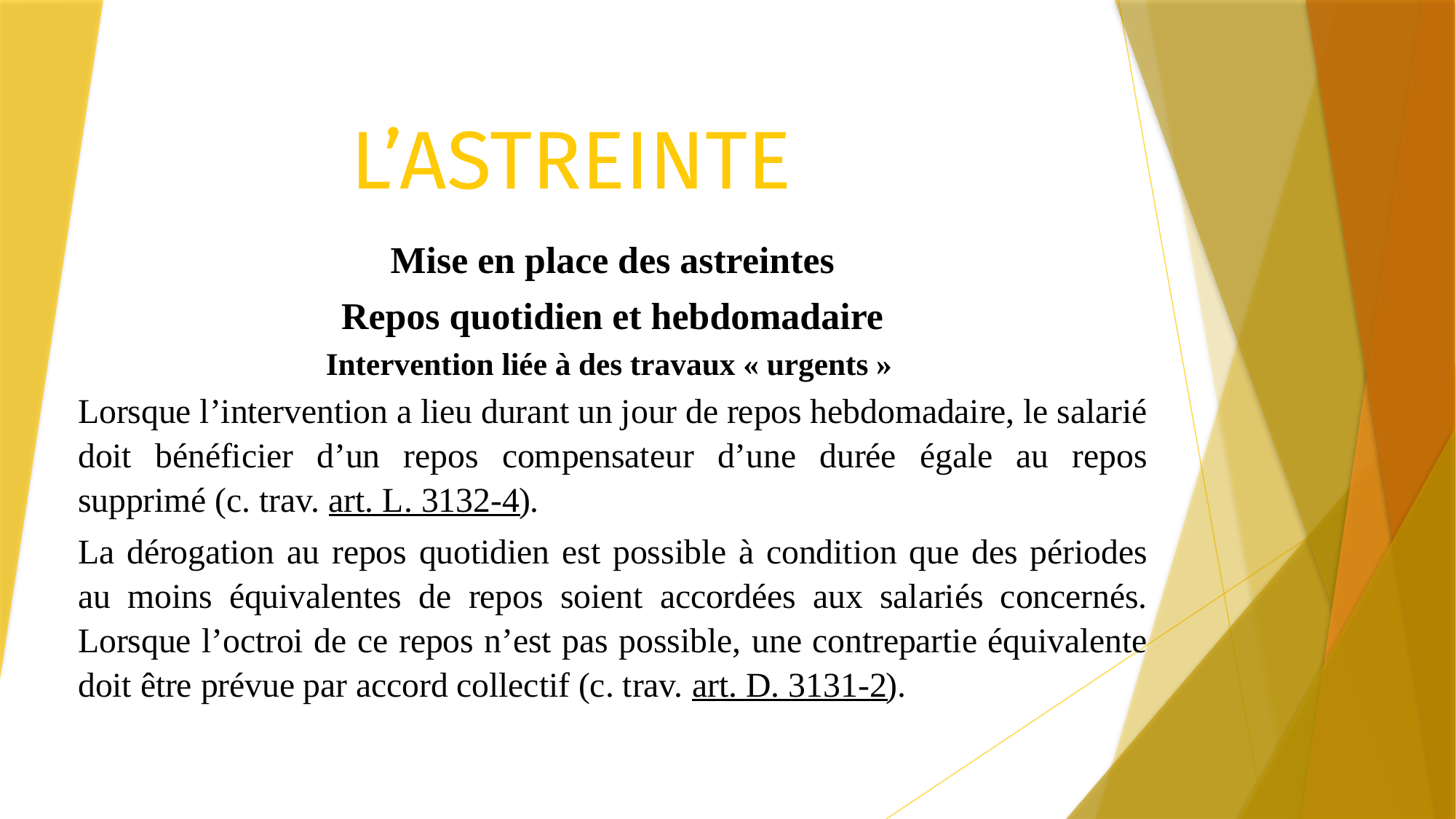

# L’ASTREINTE

Mise en place des astreintes
Repos quotidien et hebdomadaire
Intervention liée à des travaux « urgents »
Lorsque l’intervention a lieu durant un jour de repos hebdomadaire, le salarié doit bénéficier d’un repos compensateur d’une durée égale au repos supprimé (c. trav. art. L. 3132-4).
La dérogation au repos quotidien est possible à condition que des périodes au moins équivalentes de repos soient accordées aux salariés concernés. Lorsque l’octroi de ce repos n’est pas possible, une contrepartie équivalente doit être prévue par accord collectif (c. trav. art. D. 3131-2).